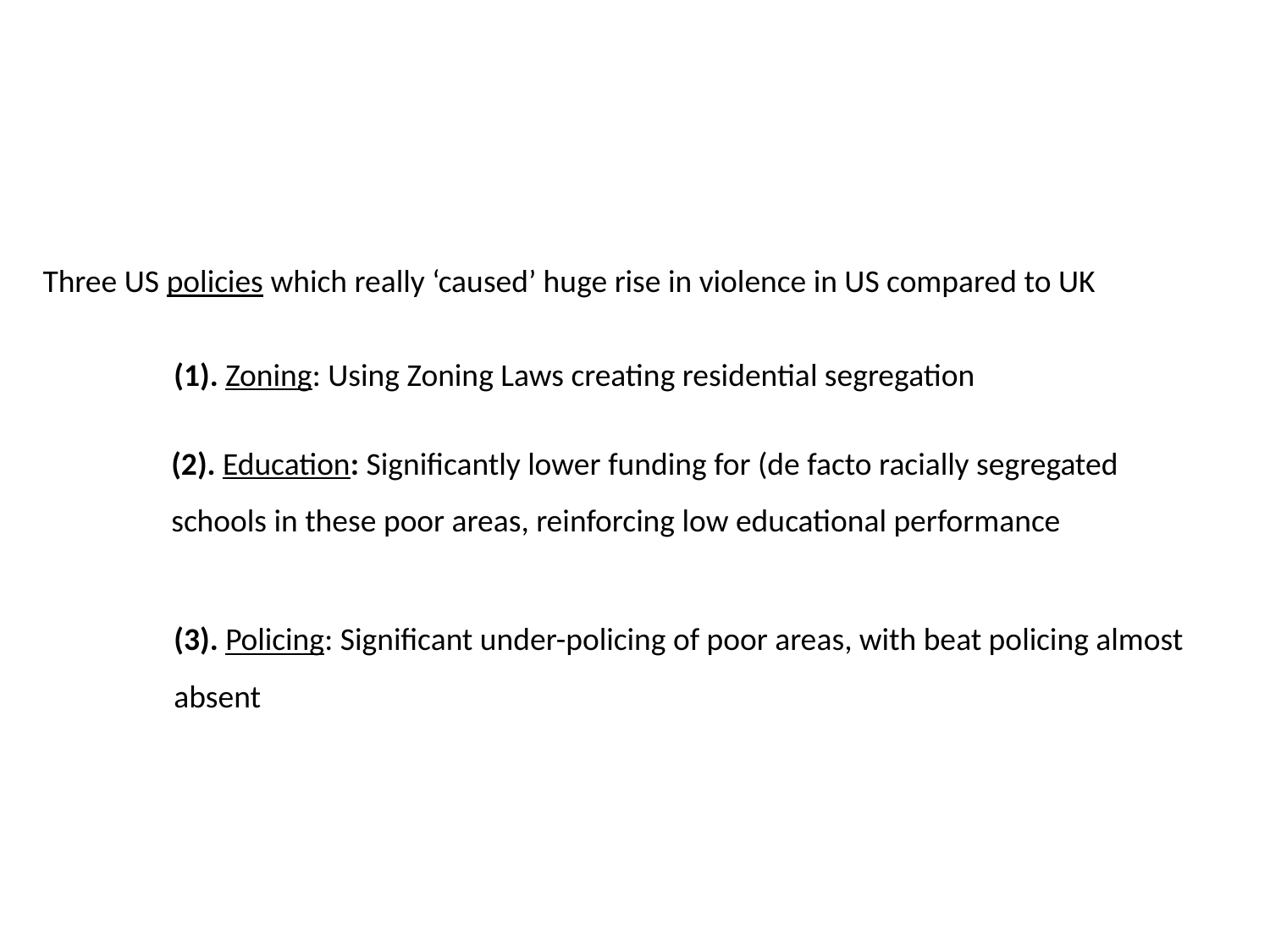

Three US policies which really ‘caused’ huge rise in violence in US compared to UK
(1). Zoning: Using Zoning Laws creating residential segregation
(2). Education: Significantly lower funding for (de facto racially segregated schools in these poor areas, reinforcing low educational performance
(3). Policing: Significant under-policing of poor areas, with beat policing almost absent